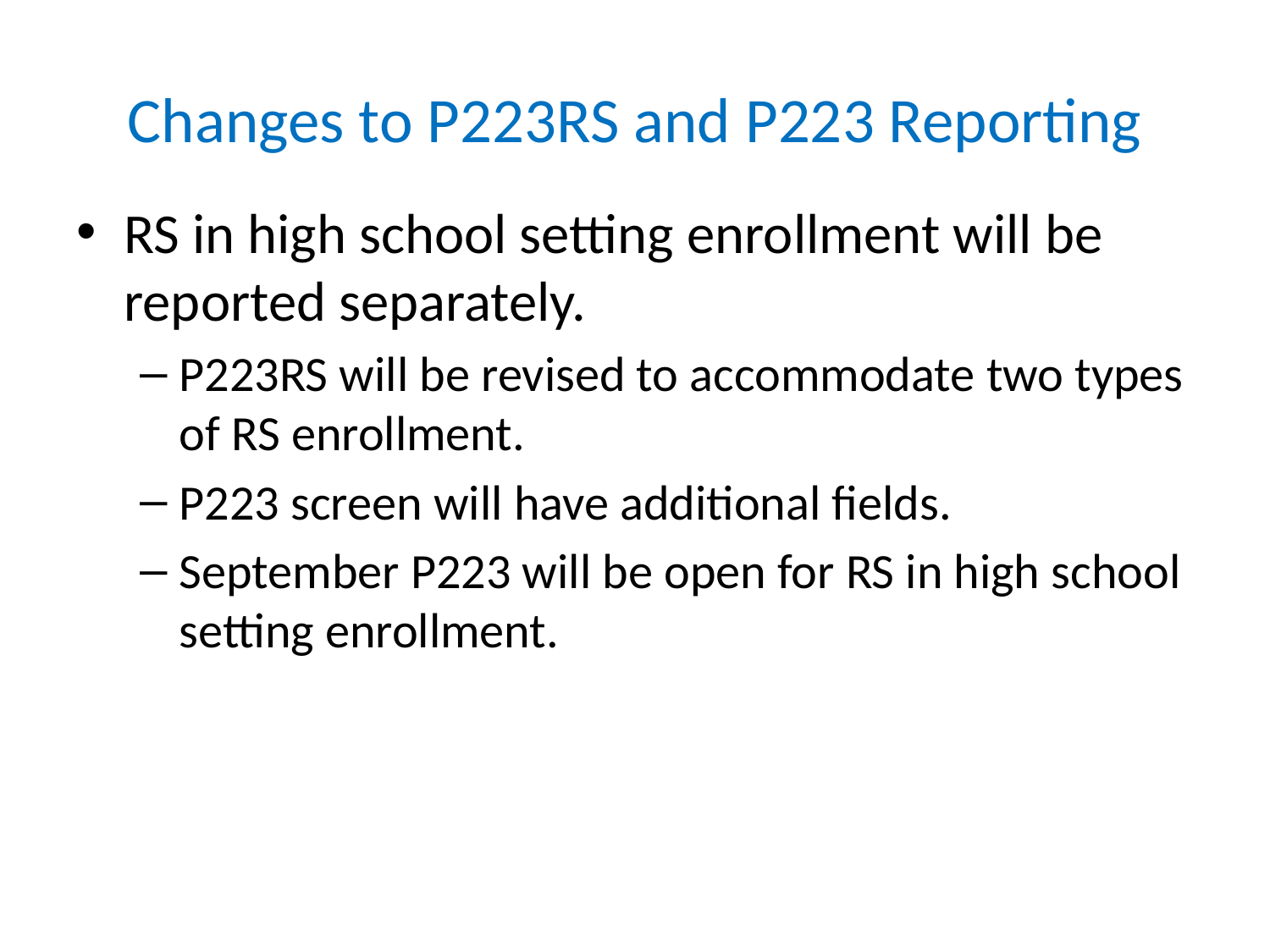

# Changes to P223RS and P223 Reporting
RS in high school setting enrollment will be reported separately.
P223RS will be revised to accommodate two types of RS enrollment.
P223 screen will have additional fields.
September P223 will be open for RS in high school setting enrollment.